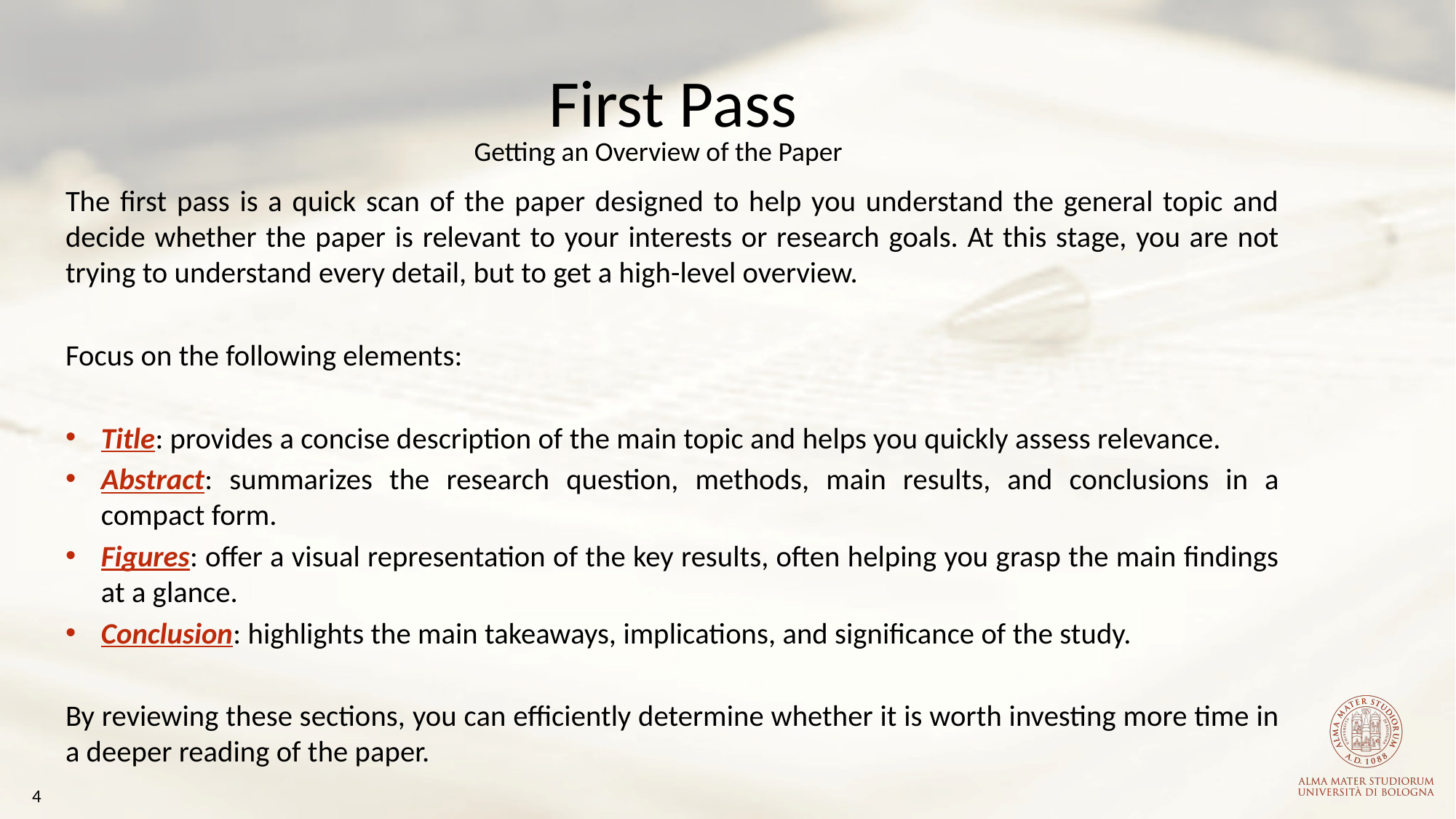

First Pass
Getting an Overview of the Paper

The first pass is a quick scan of the paper designed to help you understand the general topic and decide whether the paper is relevant to your interests or research goals. At this stage, you are not trying to understand every detail, but to get a high-level overview.

Focus on the following elements:

Title: provides a concise description of the main topic and helps you quickly assess relevance.
Abstract: summarizes the research question, methods, main results, and conclusions in a compact form.
Figures: offer a visual representation of the key results, often helping you grasp the main findings at a glance.
Conclusion: highlights the main takeaways, implications, and significance of the study.

By reviewing these sections, you can efficiently determine whether it is worth investing more time in a deeper reading of the paper.